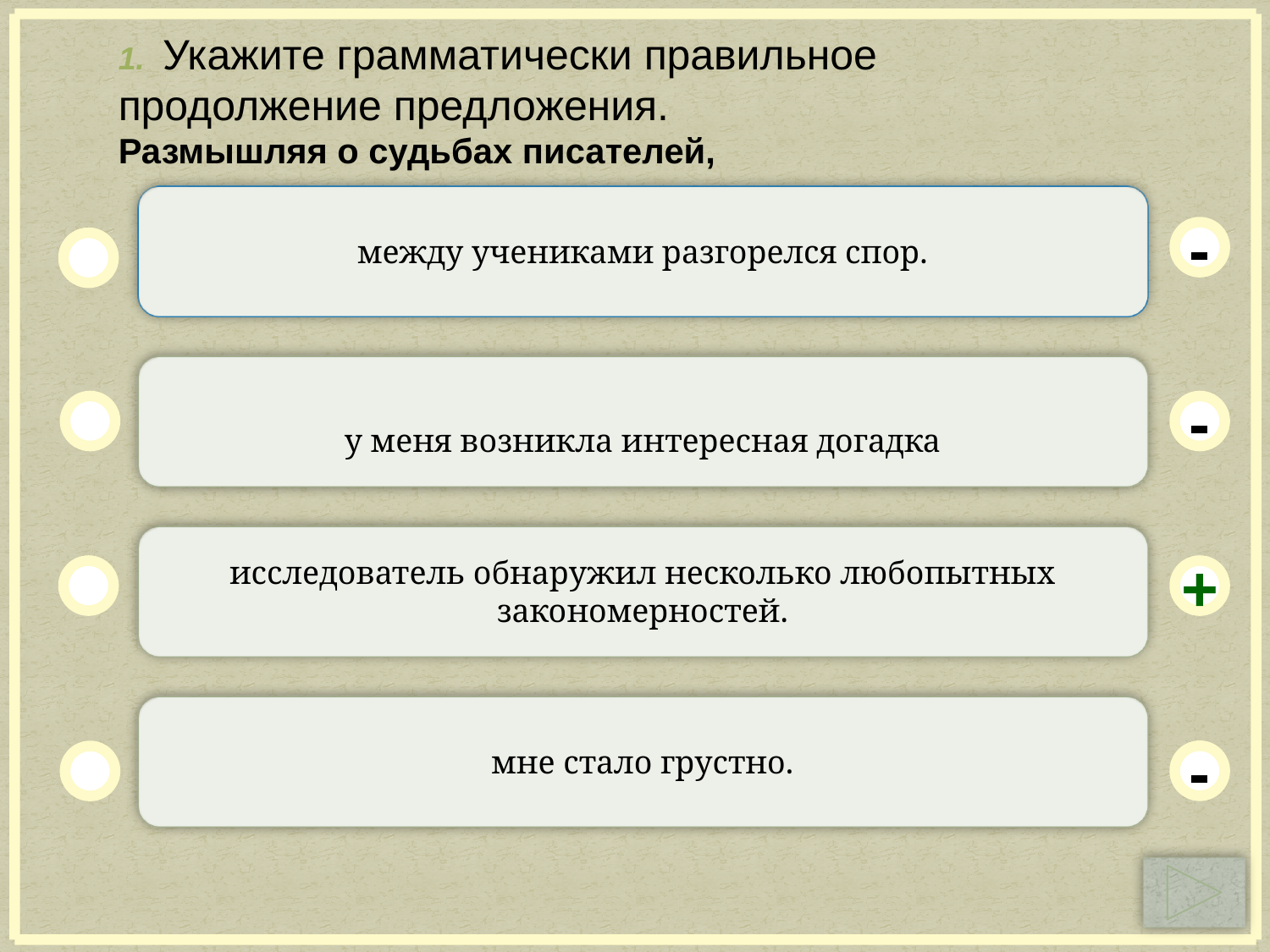

1.  Укажите грамматически правильное продолжение предложения.
Размышляя о судьбах писателей,

между учениками разгорелся спор.
-

у меня возникла интересная догадка

-
исследователь обнаружил несколько любопытных закономерностей.

+
мне стало грустно.
-